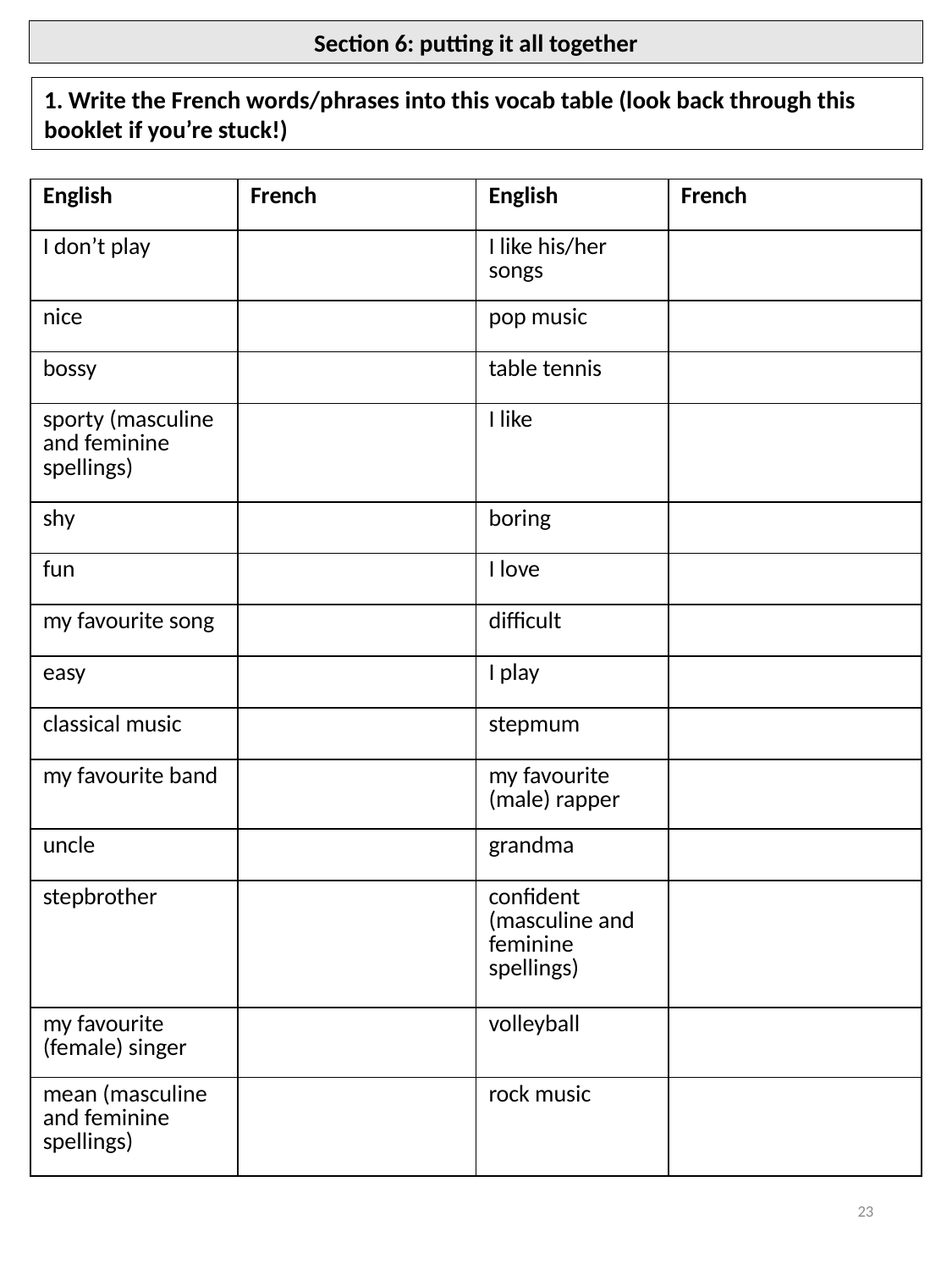

Section 6: putting it all together
1. Write the French words/phrases into this vocab table (look back through this booklet if you’re stuck!)
| English | French | English | French |
| --- | --- | --- | --- |
| I don’t play |  | I like his/her songs |  |
| nice |  | pop music |  |
| bossy |  | table tennis |  |
| sporty (masculine and feminine spellings) |  | I like |  |
| shy |  | boring |  |
| fun |  | I love |  |
| my favourite song |  | difficult |  |
| easy |  | I play |  |
| classical music |  | stepmum |  |
| my favourite band |  | my favourite (male) rapper |  |
| uncle |  | grandma |  |
| stepbrother |  | confident (masculine and feminine spellings) |  |
| my favourite (female) singer |  | volleyball |  |
| mean (masculine and feminine spellings) |  | rock music |  |
23